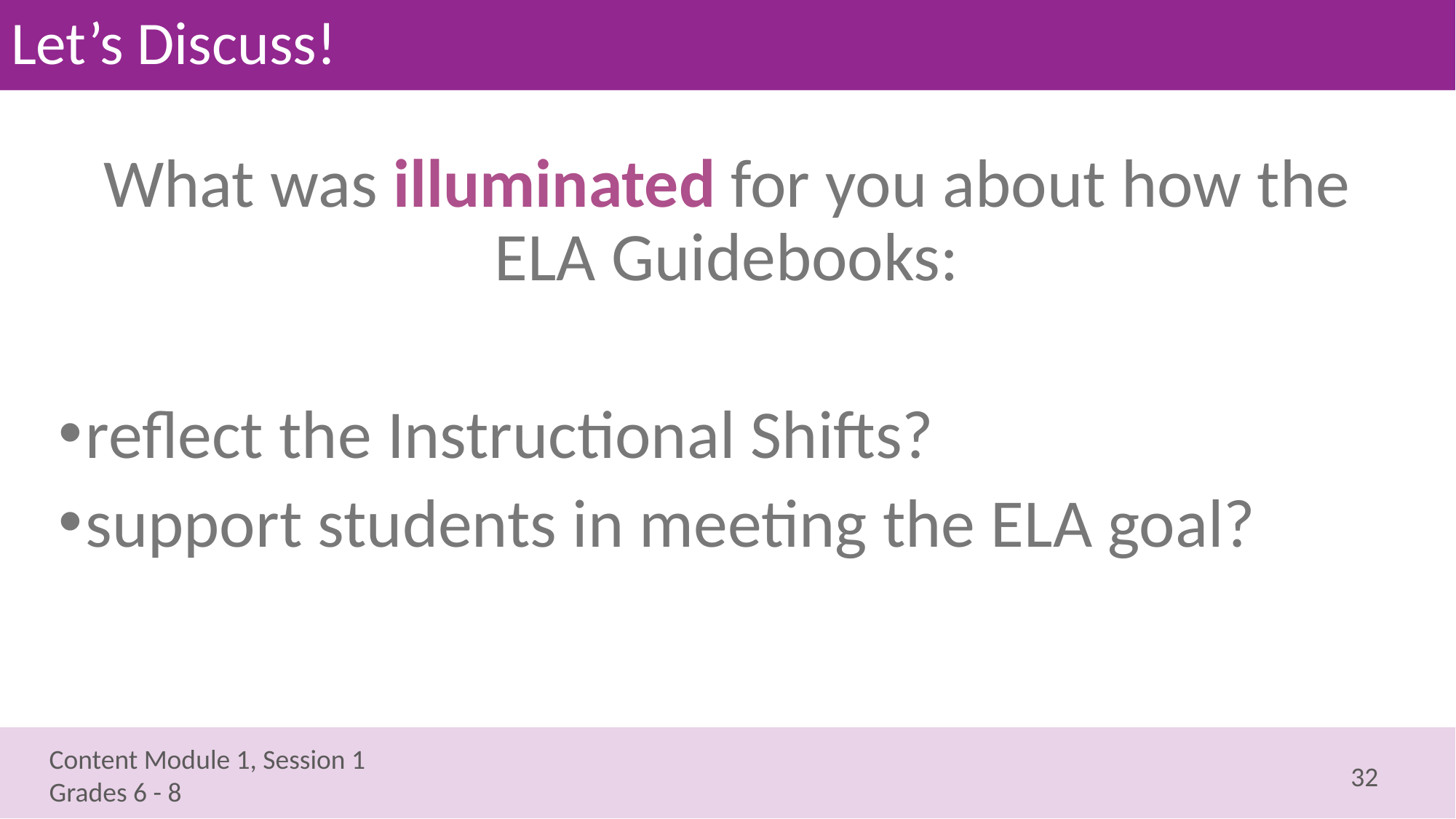

# Let’s Discuss!
What was illuminated for you about how the ELA Guidebooks:

reflect the Instructional Shifts?
support students in meeting the ELA goal?
32